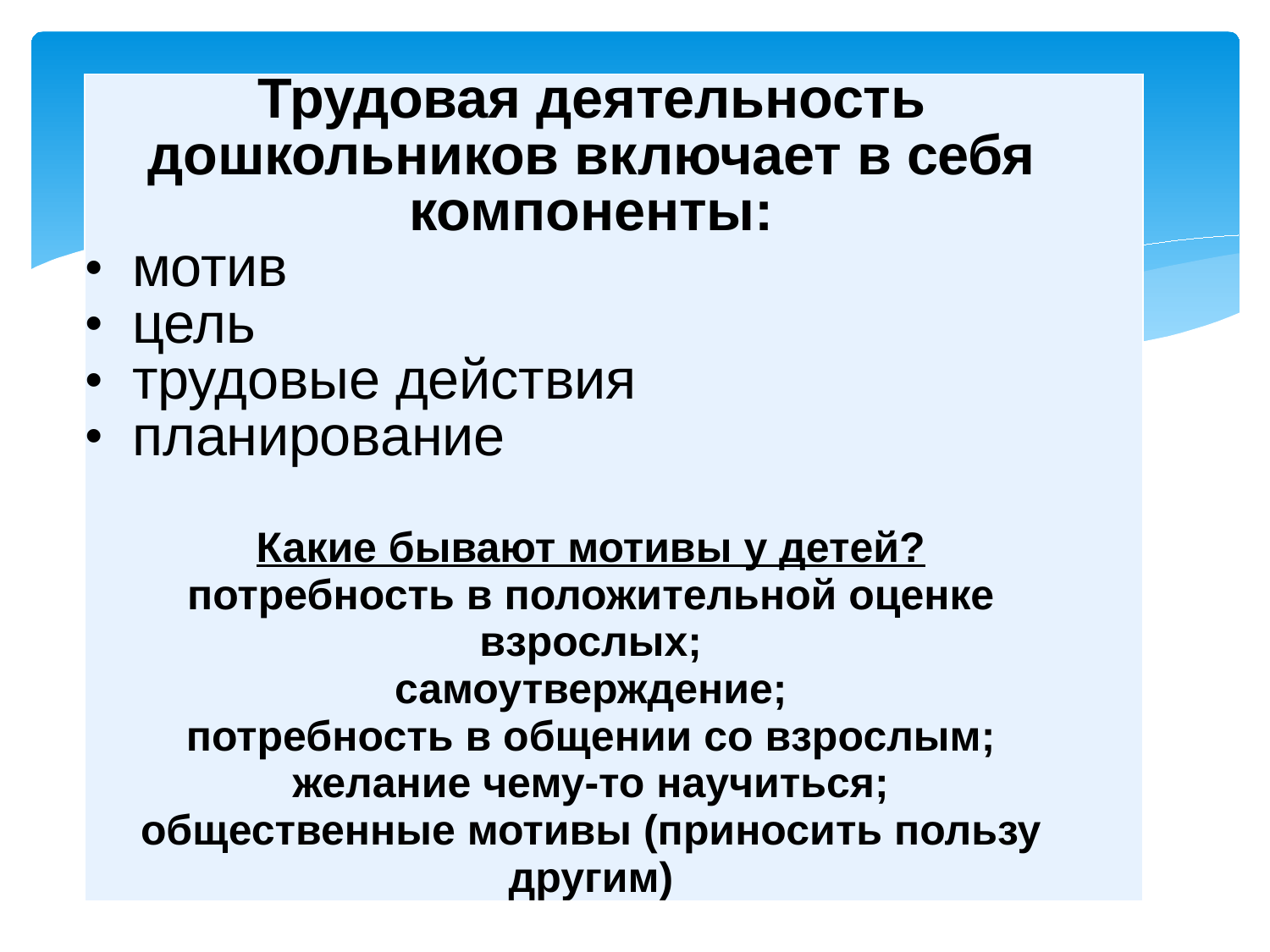

#
| Трудовая деятельность дошкольников включает в себя компоненты: мотив цель трудовые действия планирование Какие бывают мотивы у детей? потребность в положительной оценке взрослых; самоутверждение; потребность в общении со взрослым; желание чему-то научиться; общественные мотивы (приносить пользу другим) |
| --- |